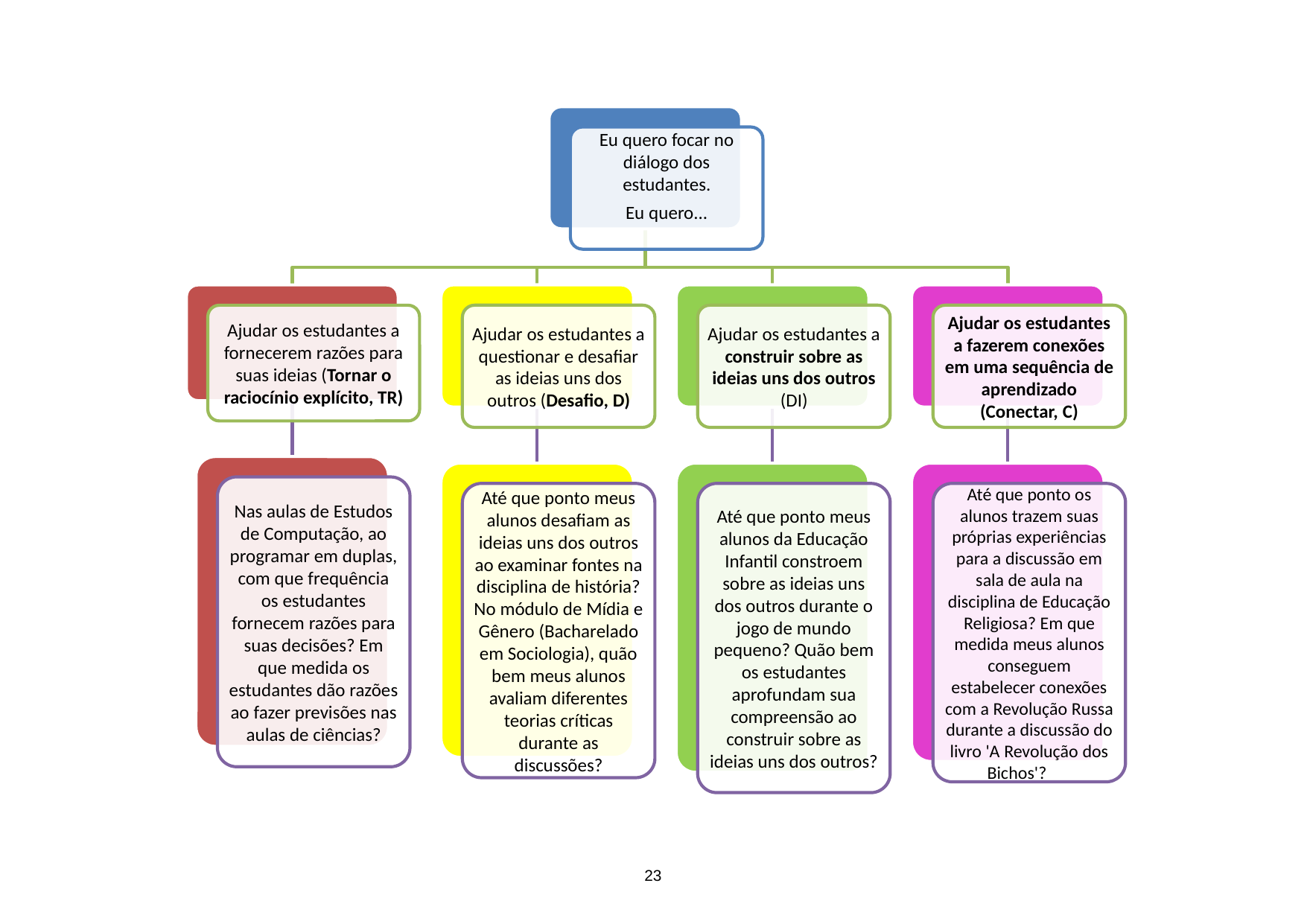

Eu quero focar no diálogo dos estudantes.
Eu quero...

Ajudar os estudantes a fornecerem razões para suas ideias (Tornar o raciocínio explícito, TR)
Ajudar os estudantes a questionar e desafiar as ideias uns dos outros (Desafio, D)
Ajudar os estudantes a construir sobre as ideias uns dos outros (DI)
Ajudar os estudantes a fazerem conexões em uma sequência de aprendizado (Conectar, C)

Nas aulas de Estudos de Computação, ao programar em duplas, com que frequência os estudantes fornecem razões para suas decisões? Em que medida os estudantes dão razões ao fazer previsões nas aulas de ciências?

Até que ponto meus alunos desafiam as ideias uns dos outros ao examinar fontes na disciplina de história? No módulo de Mídia e Gênero (Bacharelado em Sociologia), quão bem meus alunos avaliam diferentes teorias críticas durante as discussões?
Até que ponto meus alunos da Educação Infantil constroem sobre as ideias uns dos outros durante o jogo de mundo pequeno? Quão bem os estudantes aprofundam sua compreensão ao construir sobre as ideias uns dos outros?
Até que ponto os alunos trazem suas próprias experiências para a discussão em sala de aula na disciplina de Educação Religiosa? Em que medida meus alunos conseguem estabelecer conexões com a Revolução Russa durante a discussão do livro 'A Revolução dos Bichos'?
23